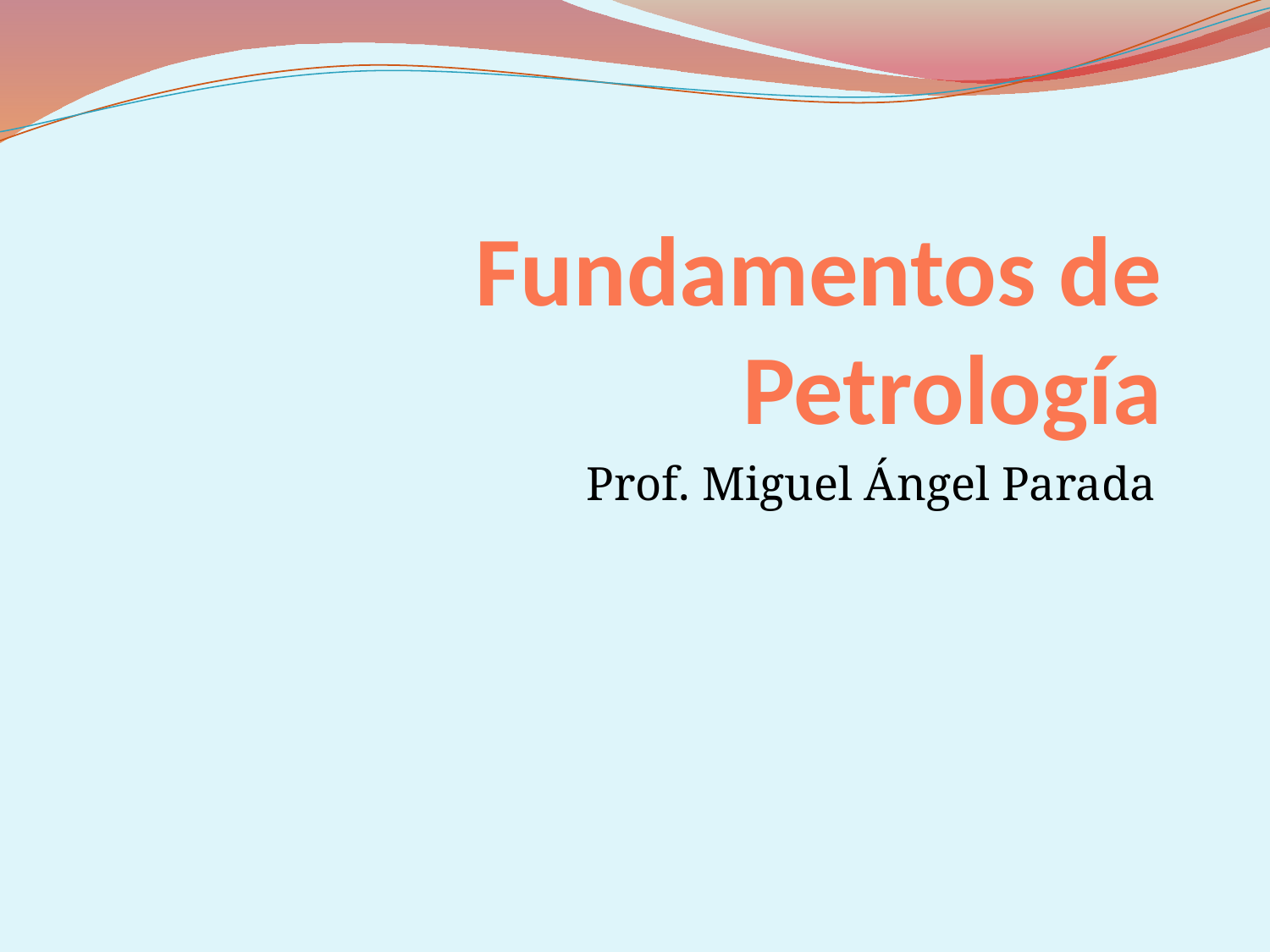

# Fundamentos de Petrología
Prof. Miguel Ángel Parada